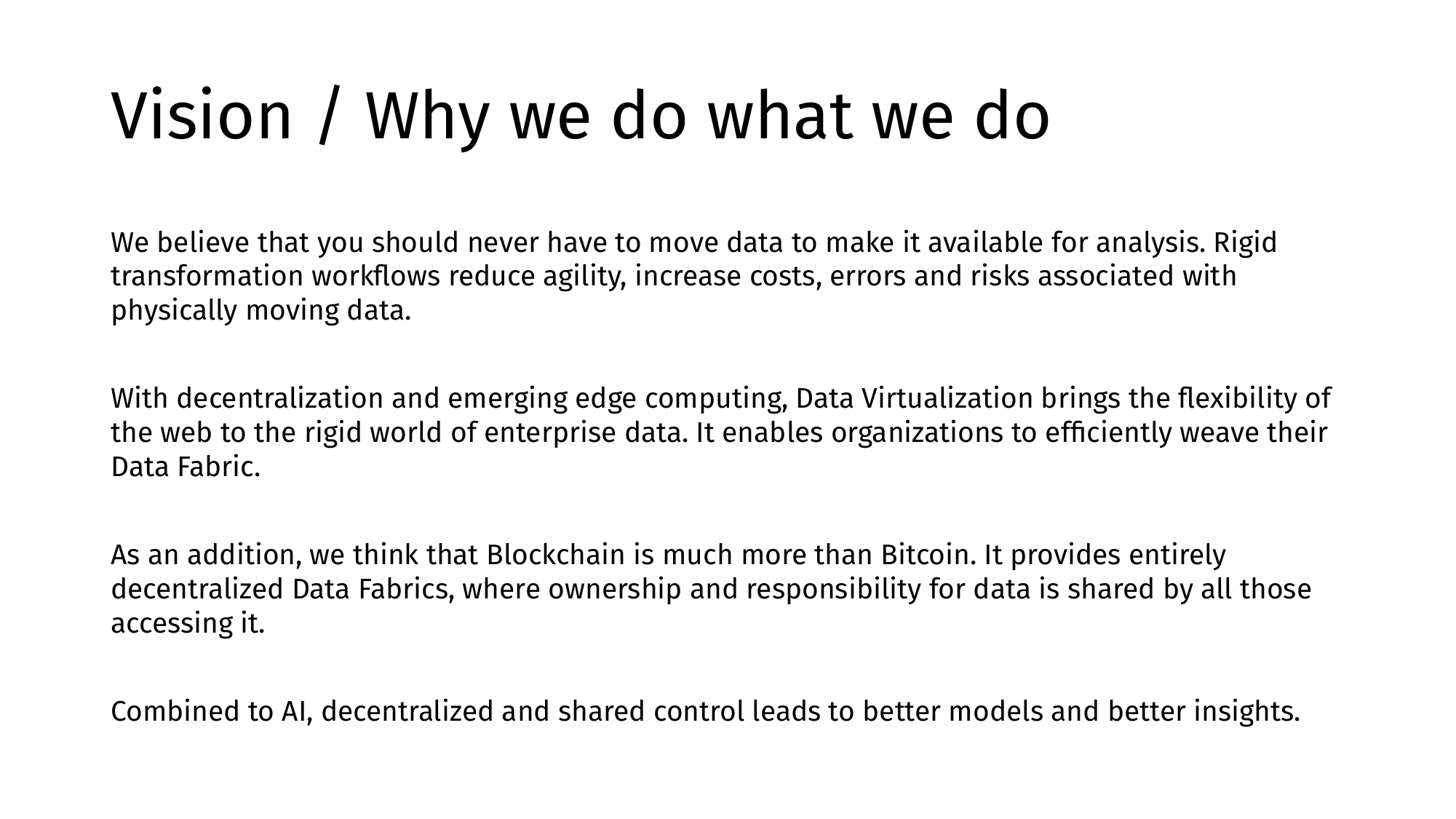

# Vision / Why we do what we do
We believe that you should never have to move data to make it available for analysis. Rigid transformation workflows reduce agility, increase costs, errors and risks associated with physically moving data.

With decentralization and emerging edge computing, Data Virtualization brings the flexibility of the web to the rigid world of enterprise data. It enables organizations to efficiently weave their Data Fabric.

As an addition, we think that Blockchain is much more than Bitcoin. It provides entirely decentralized Data Fabrics, where ownership and responsibility for data is shared by all those accessing it.

Combined to AI, decentralized and shared control leads to better models and better insights.